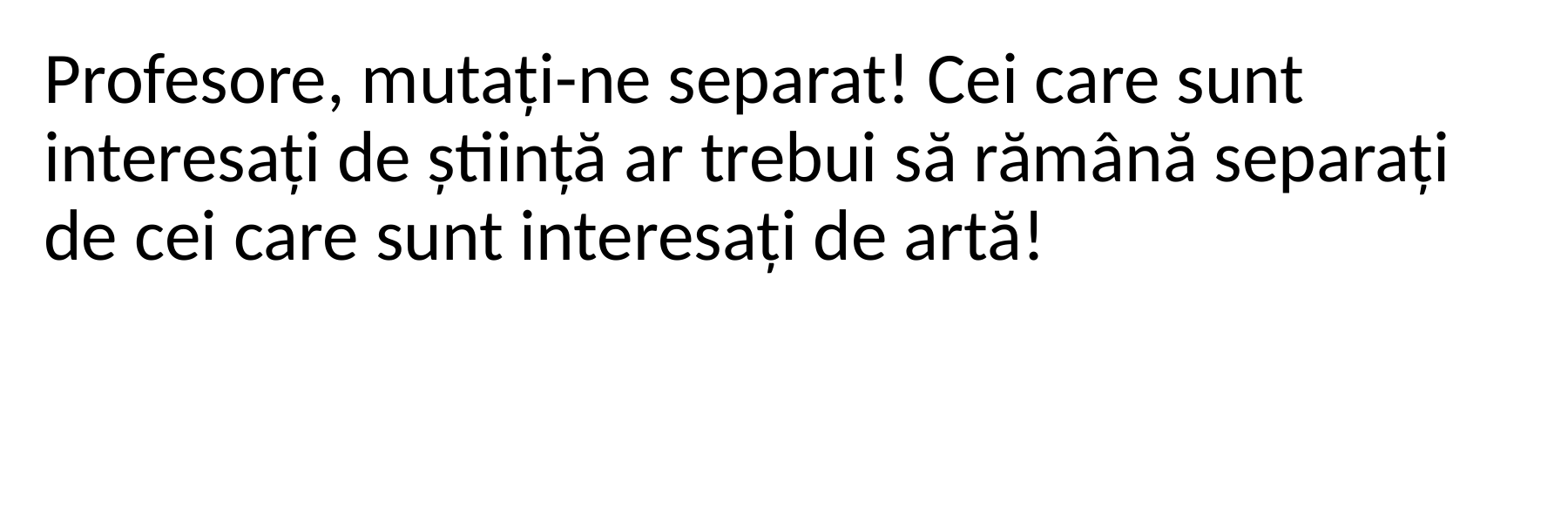

Profesore, mutați-ne separat! Cei care sunt interesați de știință ar trebui să rămână separați de cei care sunt interesați de artă!